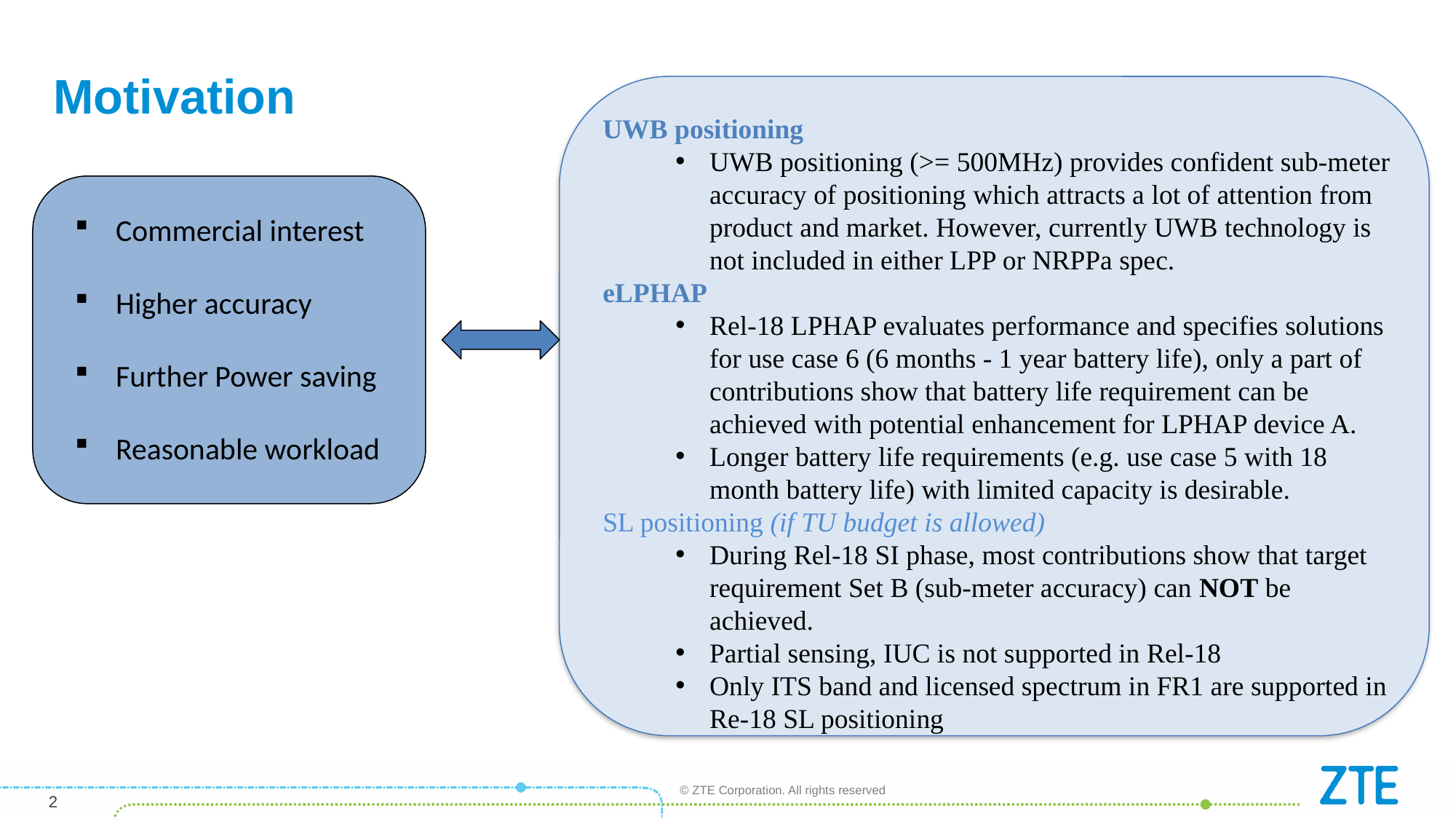

# Motivation

UWB positioning
UWB positioning (>= 500MHz) provides confident sub-meter accuracy of positioning which attracts a lot of attention from product and market. However, currently UWB technology is not included in either LPP or NRPPa spec.
eLPHAP
Rel-18 LPHAP evaluates performance and specifies solutions for use case 6 (6 months - 1 year battery life), only a part of contributions show that battery life requirement can be achieved with potential enhancement for LPHAP device A.
Longer battery life requirements (e.g. use case 5 with 18 month battery life) with limited capacity is desirable.
SL positioning (if TU budget is allowed)
During Rel-18 SI phase, most contributions show that target requirement Set B (sub-meter accuracy) can NOT be achieved.
Partial sensing, IUC is not supported in Rel-18
Only ITS band and licensed spectrum in FR1 are supported in Re-18 SL positioning

Commercial interest

Higher accuracy

Further Power saving

Reasonable workload